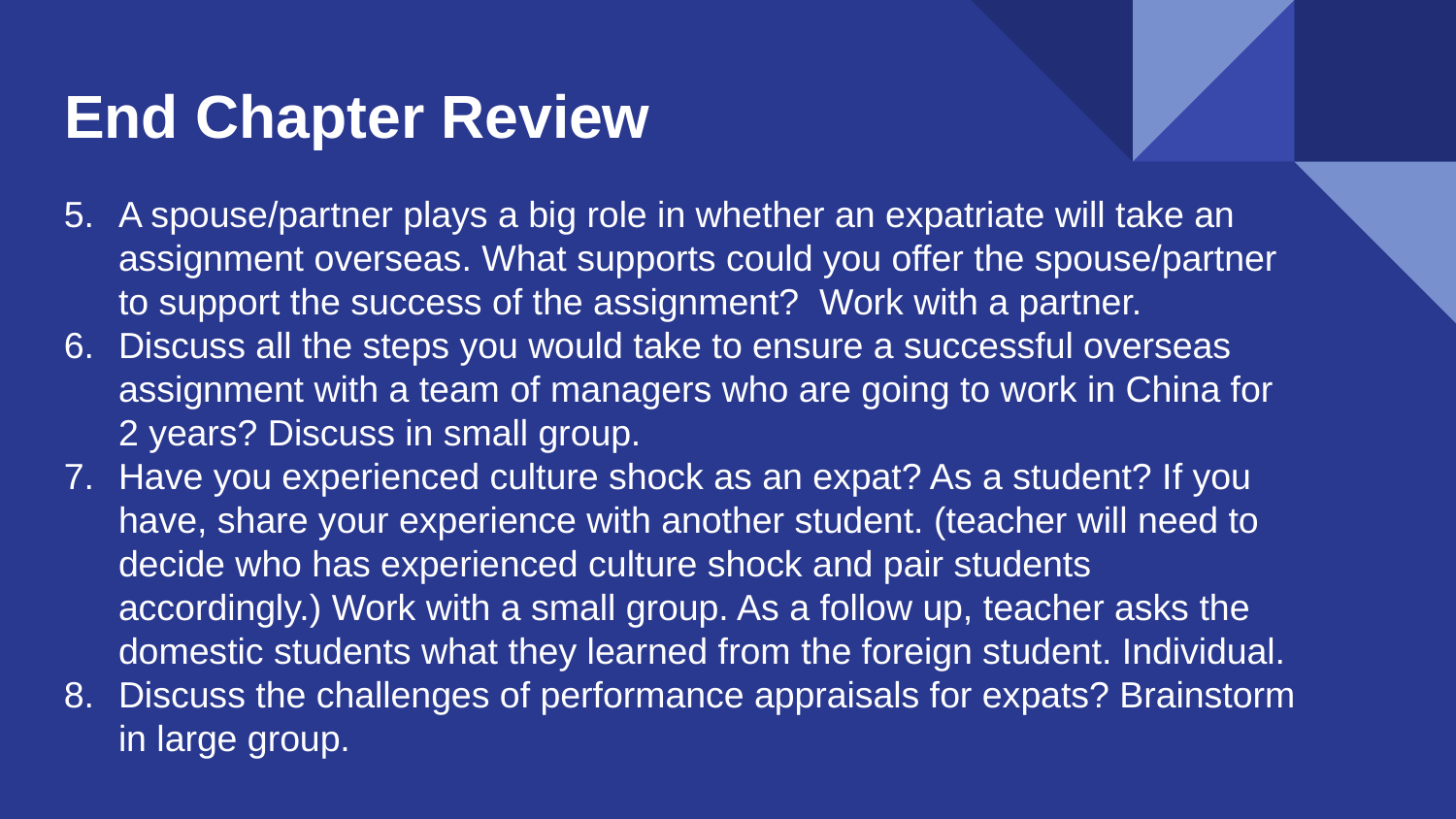

# End Chapter Review
A spouse/partner plays a big role in whether an expatriate will take an assignment overseas. What supports could you offer the spouse/partner to support the success of the assignment?  Work with a partner.
Discuss all the steps you would take to ensure a successful overseas assignment with a team of managers who are going to work in China for 2 years? Discuss in small group.
Have you experienced culture shock as an expat? As a student? If you have, share your experience with another student. (teacher will need to decide who has experienced culture shock and pair students accordingly.) Work with a small group. As a follow up, teacher asks the domestic students what they learned from the foreign student. Individual.
Discuss the challenges of performance appraisals for expats? Brainstorm in large group.